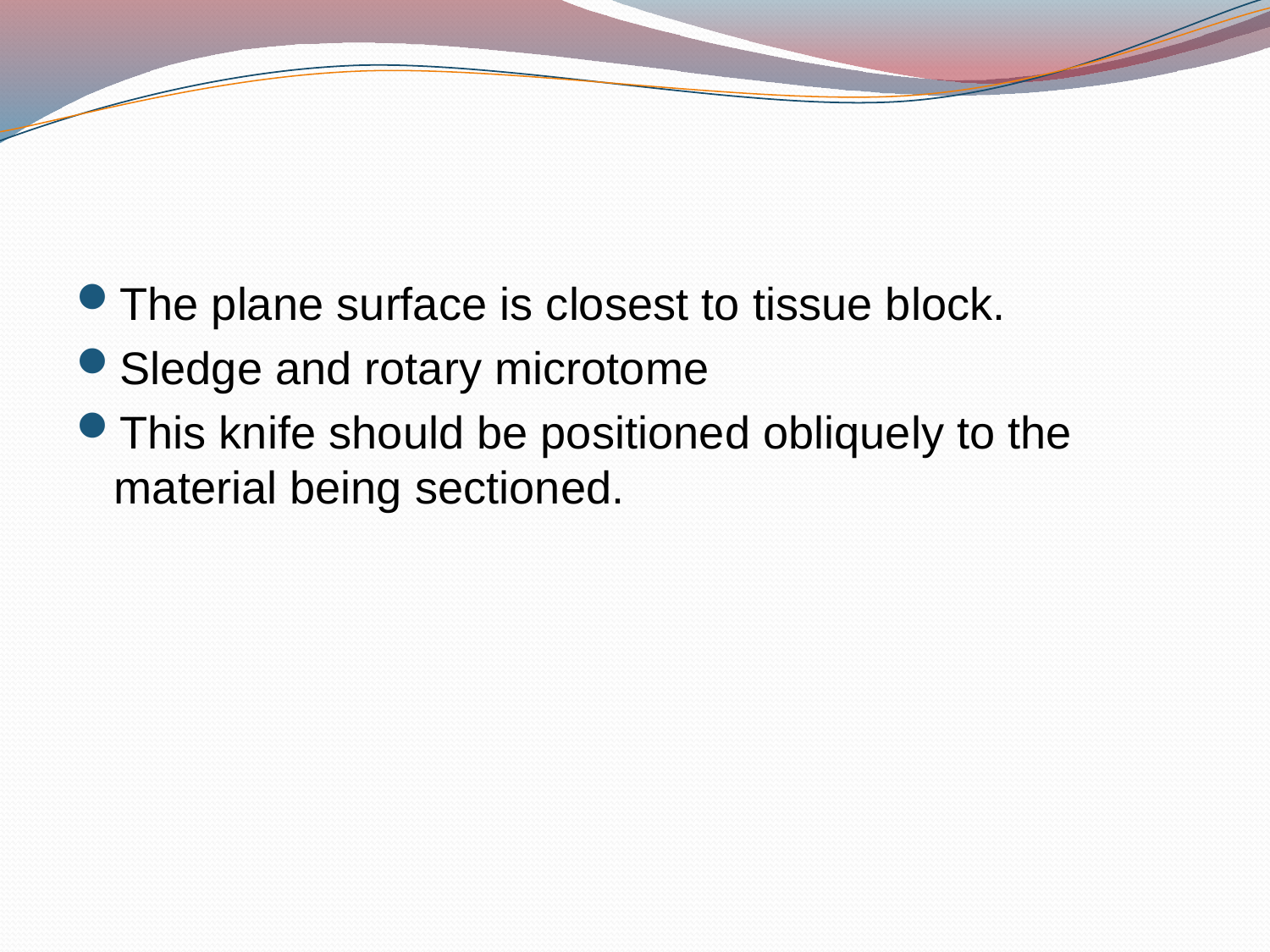

The plane surface is closest to tissue block.
Sledge and rotary microtome
This knife should be positioned obliquely to the material being sectioned.